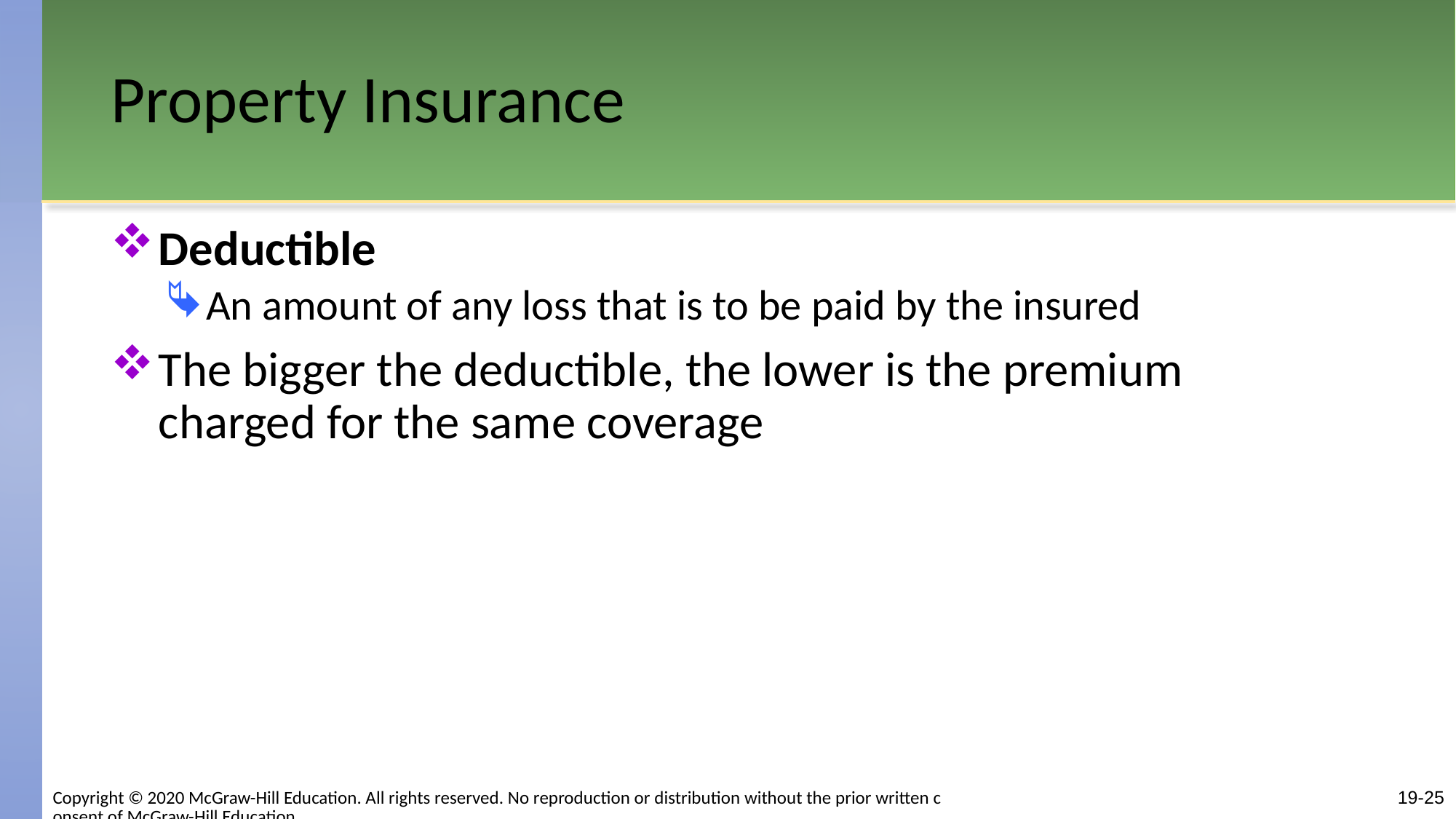

# Property Insurance
Deductible
An amount of any loss that is to be paid by the insured
The bigger the deductible, the lower is the premium charged for the same coverage

Copyright © 2020 McGraw-Hill Education. All rights reserved. No reproduction or distribution without the prior written consent of McGraw-Hill Education.
19-25